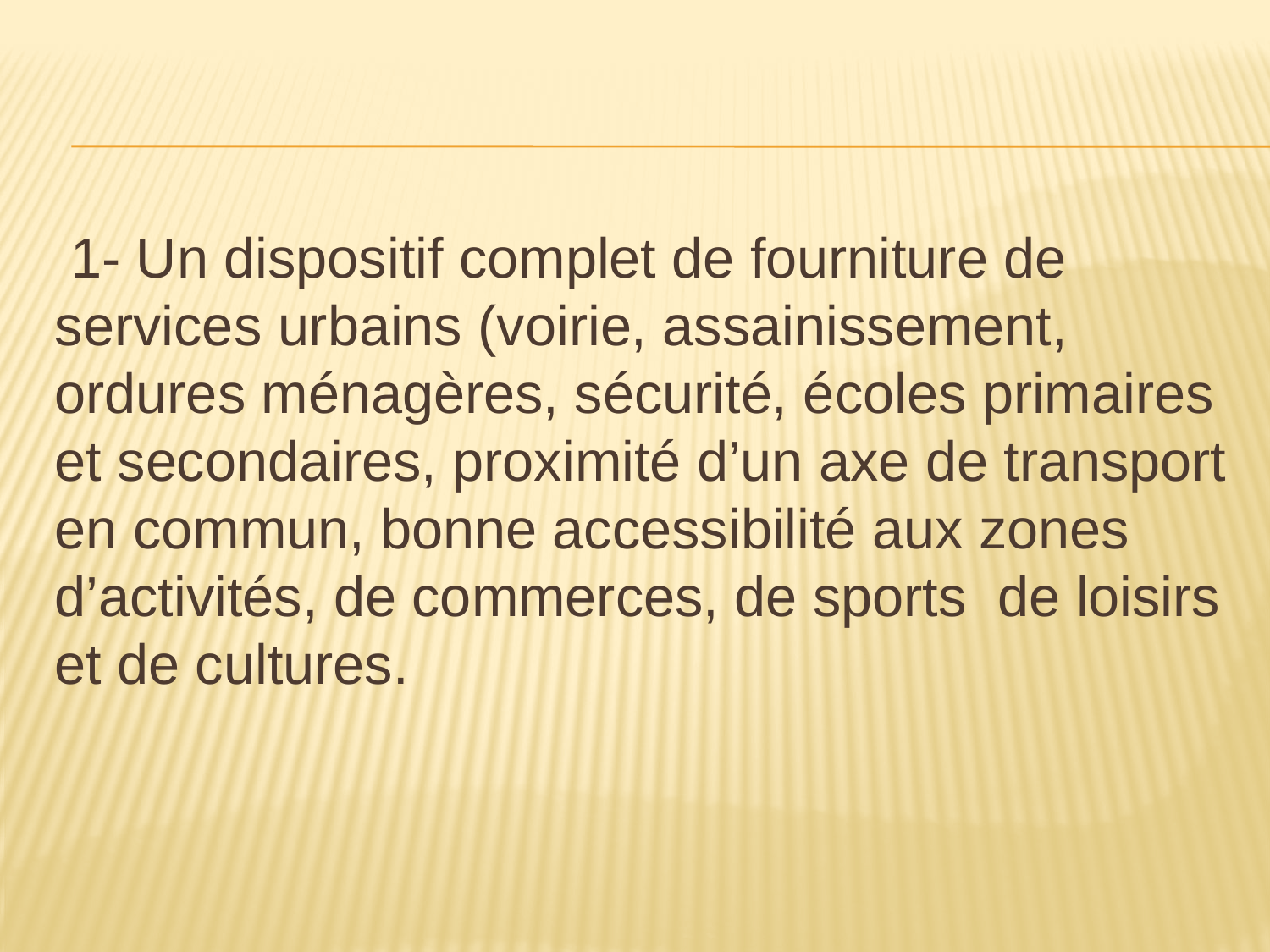

#
 1- Un dispositif complet de fourniture de services urbains (voirie, assainissement, ordures ménagères, sécurité, écoles primaires et secondaires, proximité d’un axe de transport en commun, bonne accessibilité aux zones d’activités, de commerces, de sports  de loisirs et de cultures.